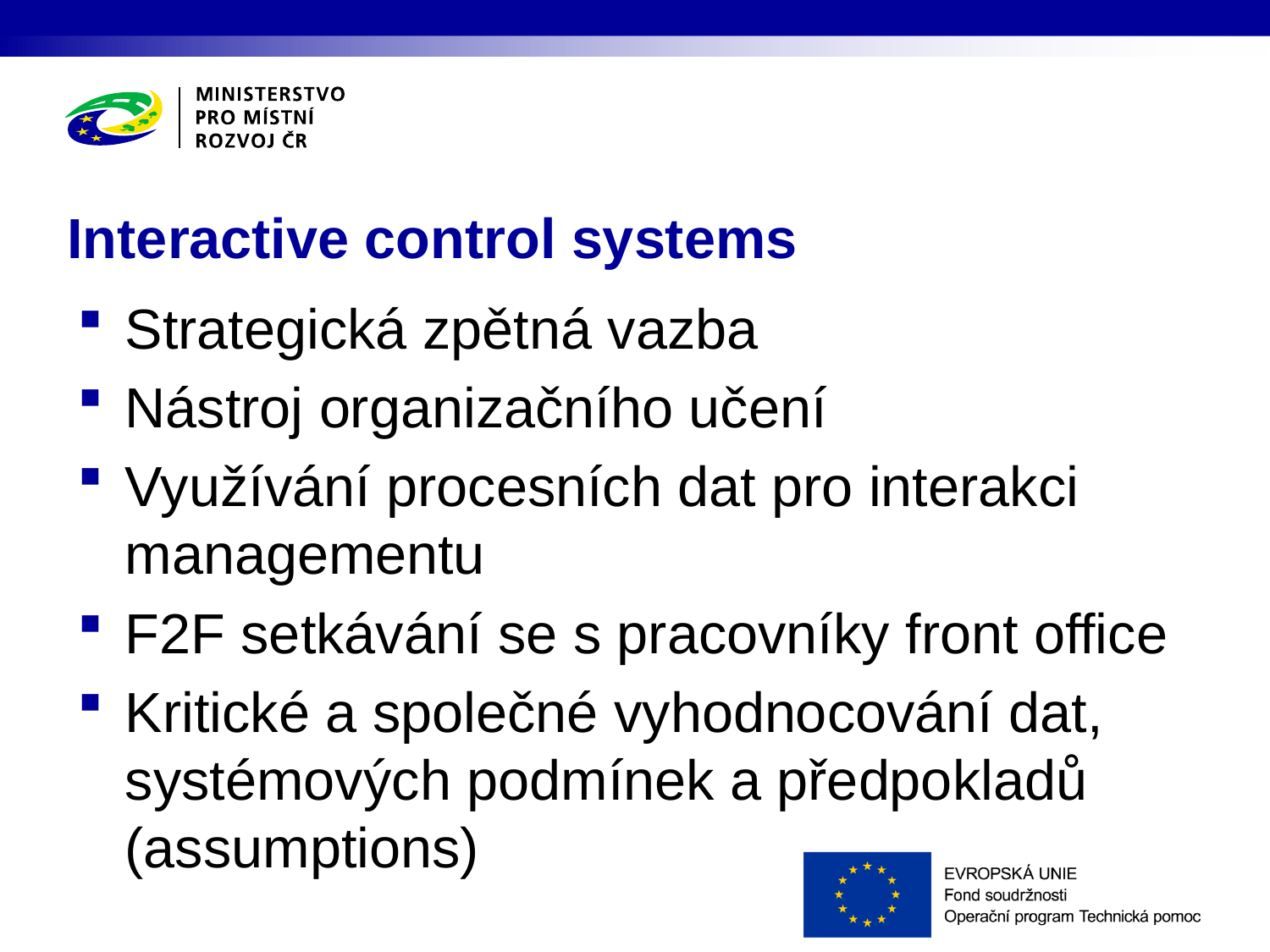

# Interactive control systems
Strategická zpětná vazba
Nástroj organizačního učení
Využívání procesních dat pro interakci managementu
F2F setkávání se s pracovníky front office
Kritické a společné vyhodnocování dat, systémových podmínek a předpokladů (assumptions)